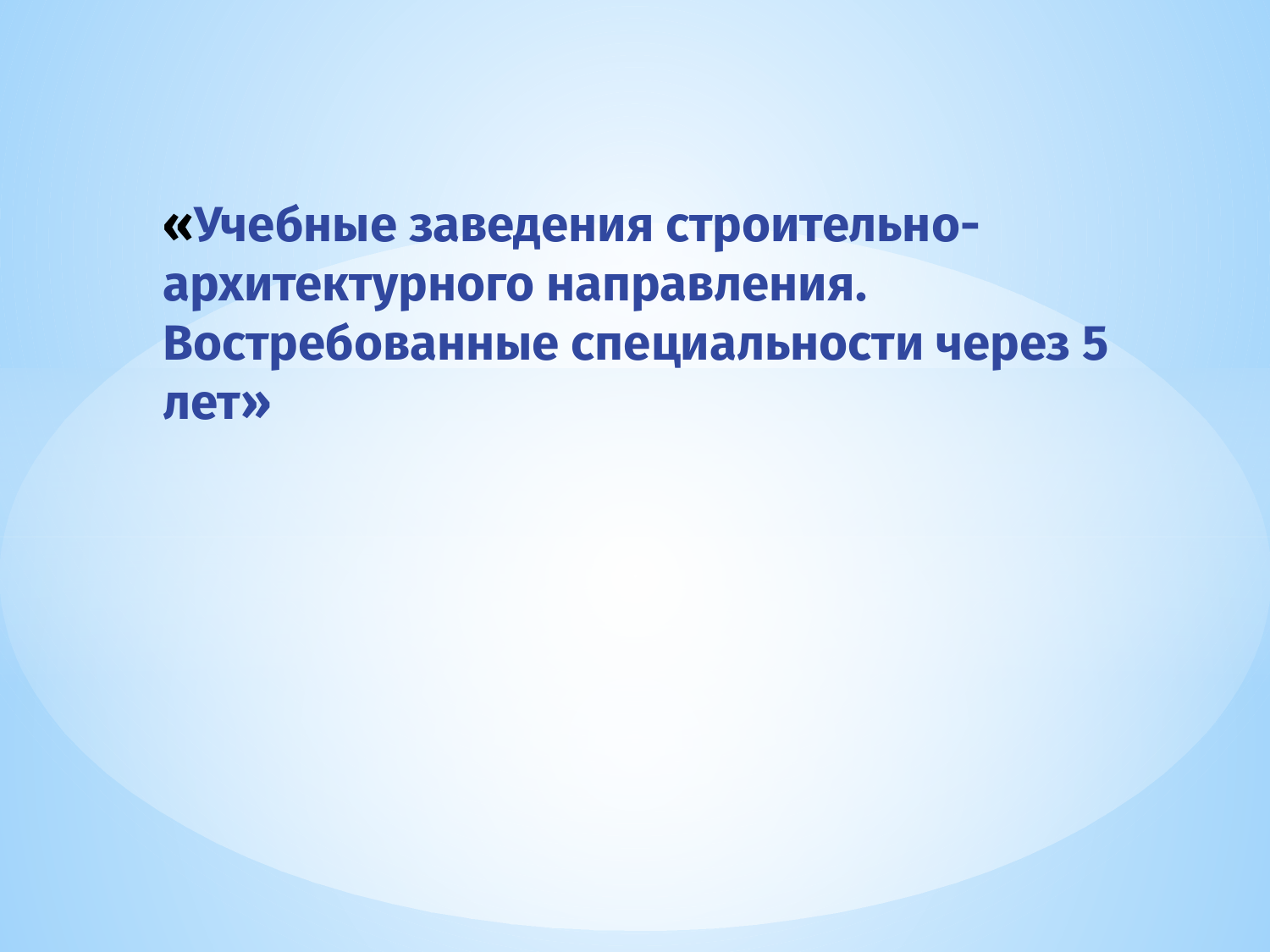

# «Учебные заведения строительно-архитектурного направления. Востребованные специальности через 5 лет»